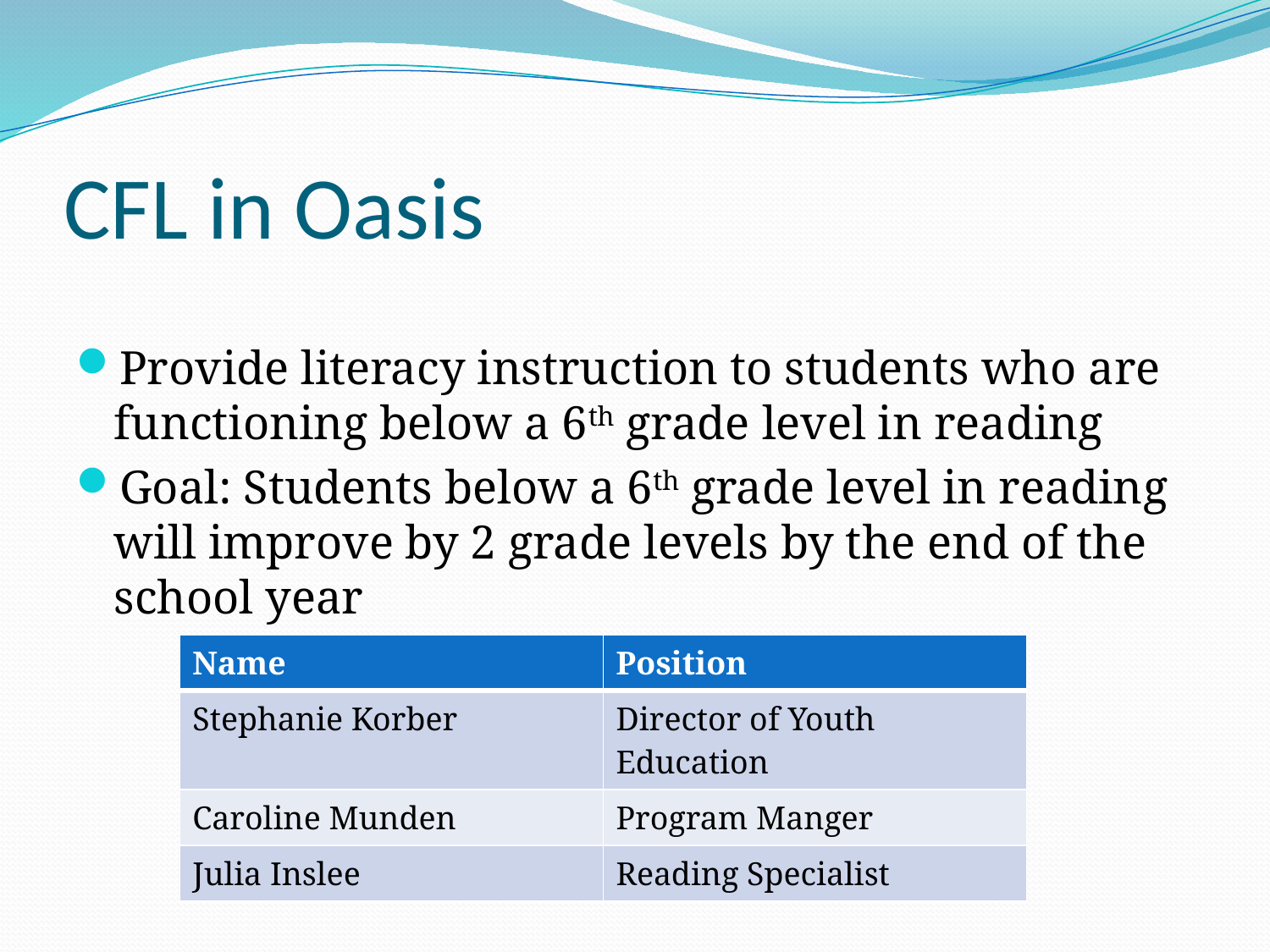

# CFL in Oasis

Provide literacy instruction to students who are functioning below a 6th grade level in reading
Goal: Students below a 6th grade level in reading will improve by 2 grade levels by the end of the school year

| Name | Position |
| --- | --- |
| Stephanie Korber | Director of Youth Education |
| Caroline Munden | Program Manger |
| Julia Inslee | Reading Specialist |